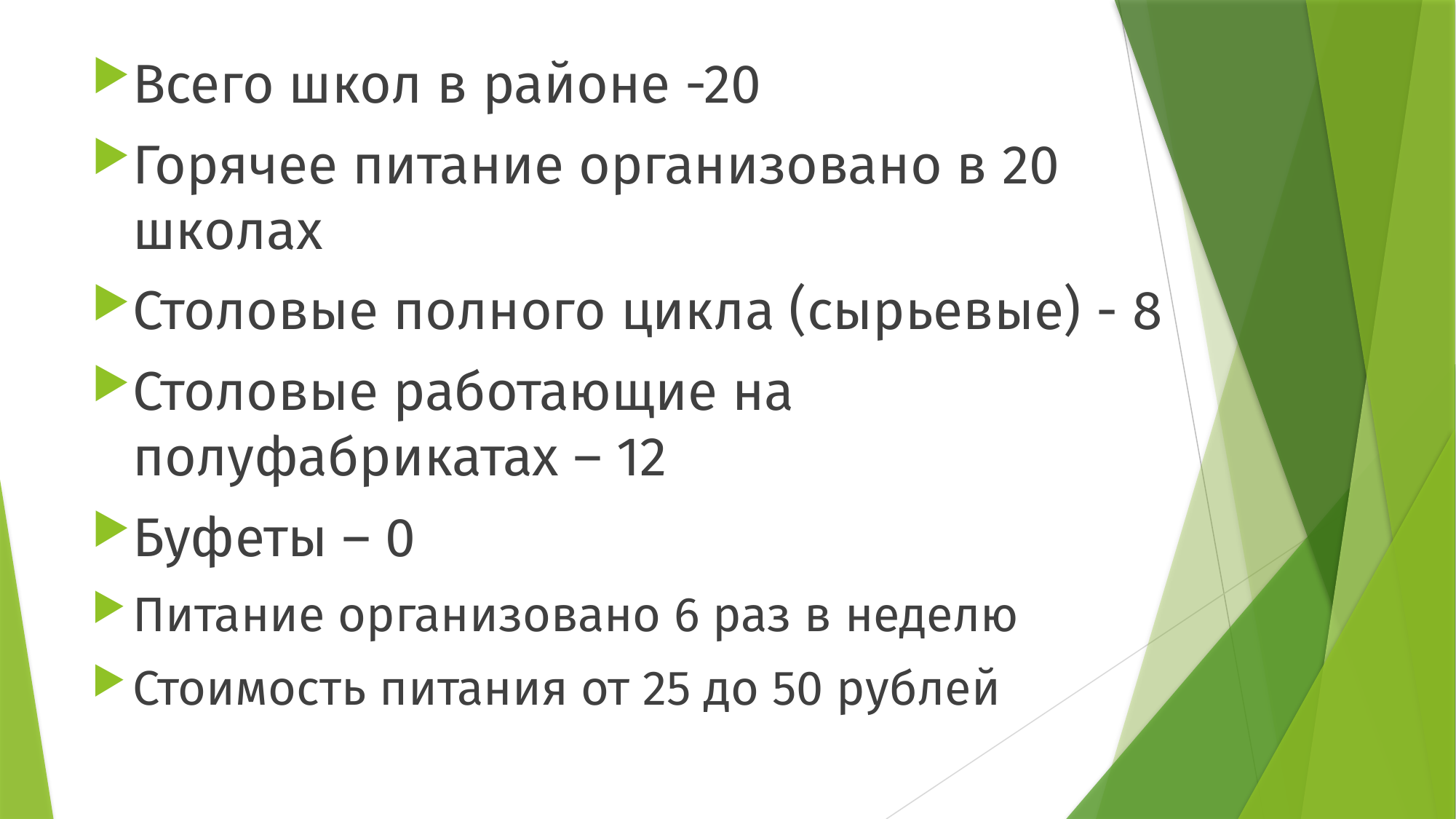

Всего школ в районе -20
Горячее питание организовано в 20 школах
Столовые полного цикла (сырьевые) - 8
Столовые работающие на полуфабрикатах – 12
Буфеты – 0
Питание организовано 6 раз в неделю
Стоимость питания от 25 до 50 рублей